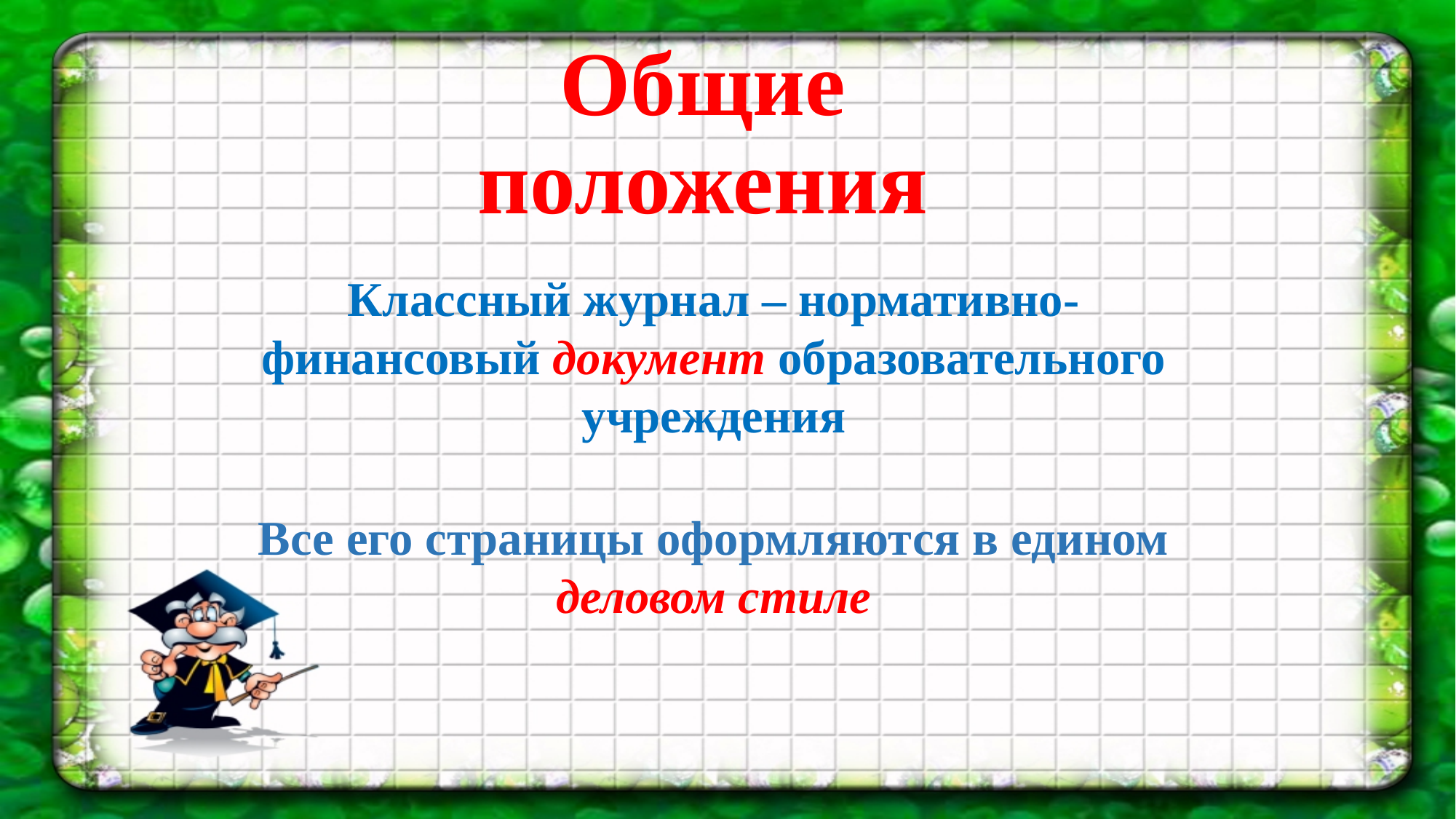

# Общие положения
Классный журнал – нормативно-финансовый документ образовательного учреждения

Все его страницы оформляются в едином деловом стиле